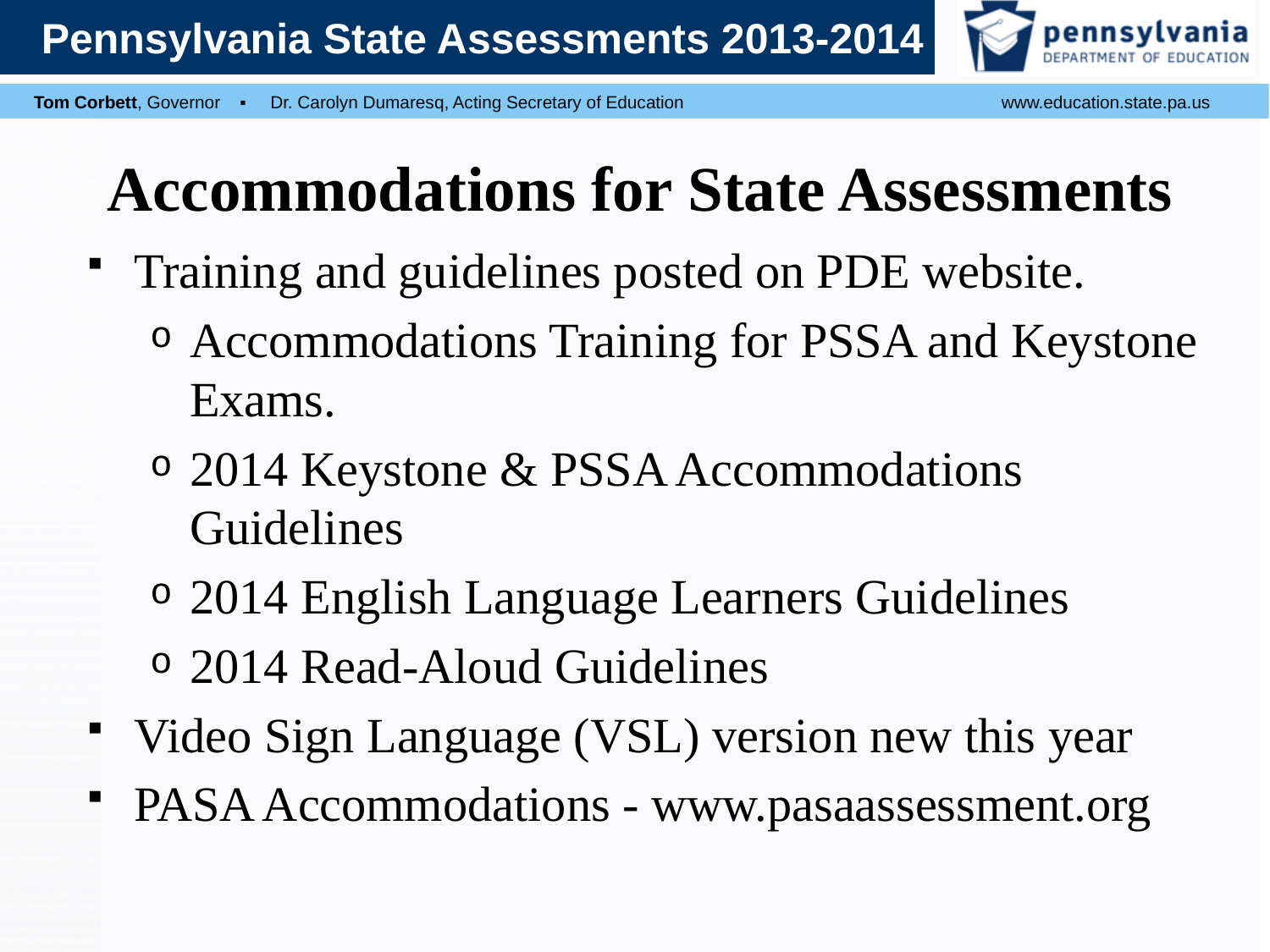

# Accommodations for State Assessments
Training and guidelines posted on PDE website.
Accommodations Training for PSSA and Keystone Exams.
2014 Keystone & PSSA Accommodations Guidelines
2014 English Language Learners Guidelines
2014 Read-Aloud Guidelines
Video Sign Language (VSL) version new this year
PASA Accommodations - www.pasaassessment.org